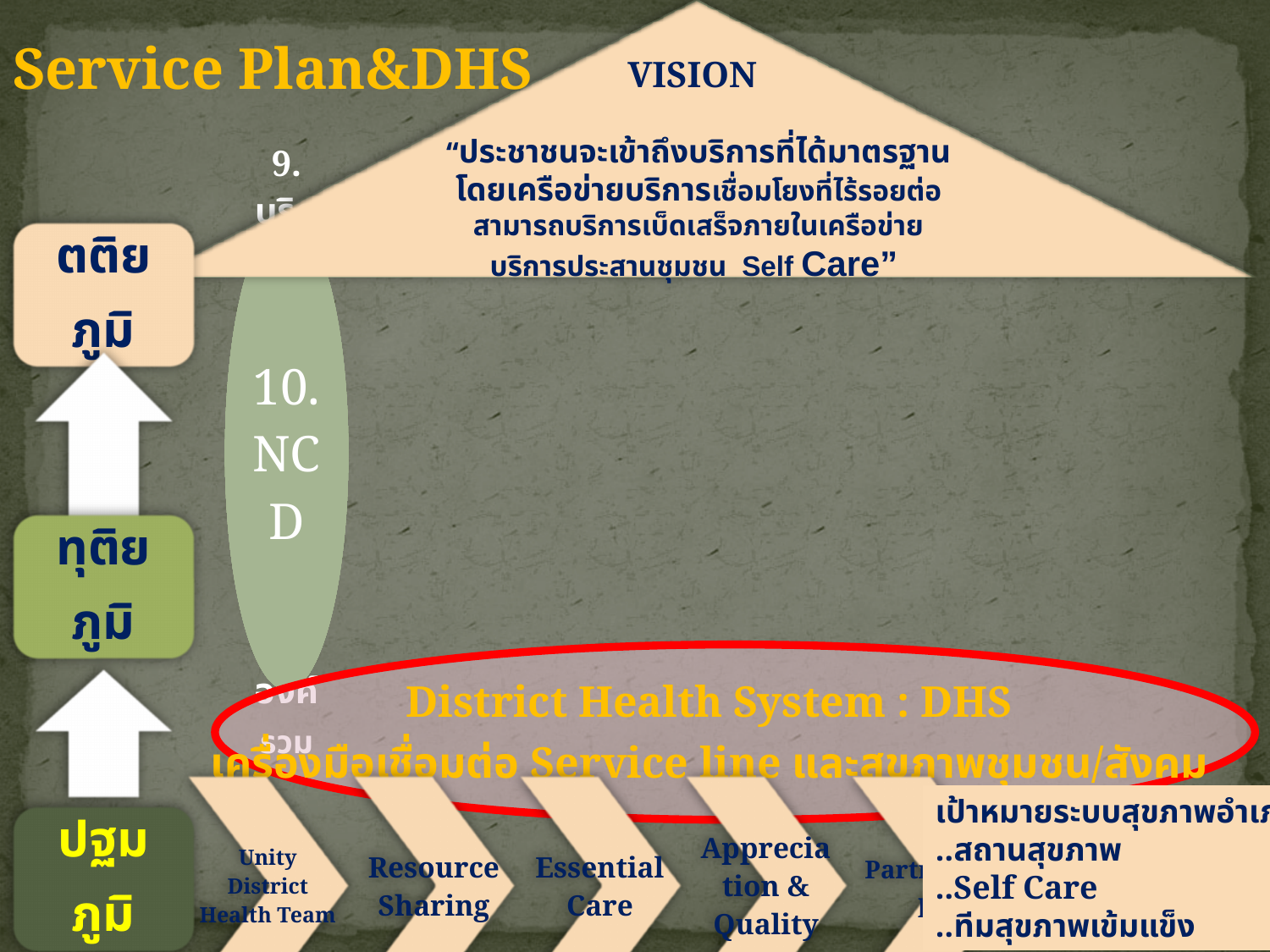

“ประชาชนจะเข้าถึงบริการที่ได้มาตรฐาน โดยเครือข่ายบริการเชื่อมโยงที่ไร้รอยต่อสามารถบริการเบ็ดเสร็จภายในเครือข่ายบริการประสานชุมชน  Self Care”
Service Plan&DHS
VISION

District Health System : DHS
เครื่องมือเชื่อมต่อ Service line และสุขภาพชุมชน/สังคม

ตติยภูมิ
ทุติยภูมิ
ปฐมภูมิ
Unity District Health Team
Resource Sharing
Essential Care
Appreciation & Quality
เป้าหมายระบบสุขภาพอำเภอ
..สถานสุขภาพ
..Self Care
..ทีมสุขภาพเข้มแข็ง